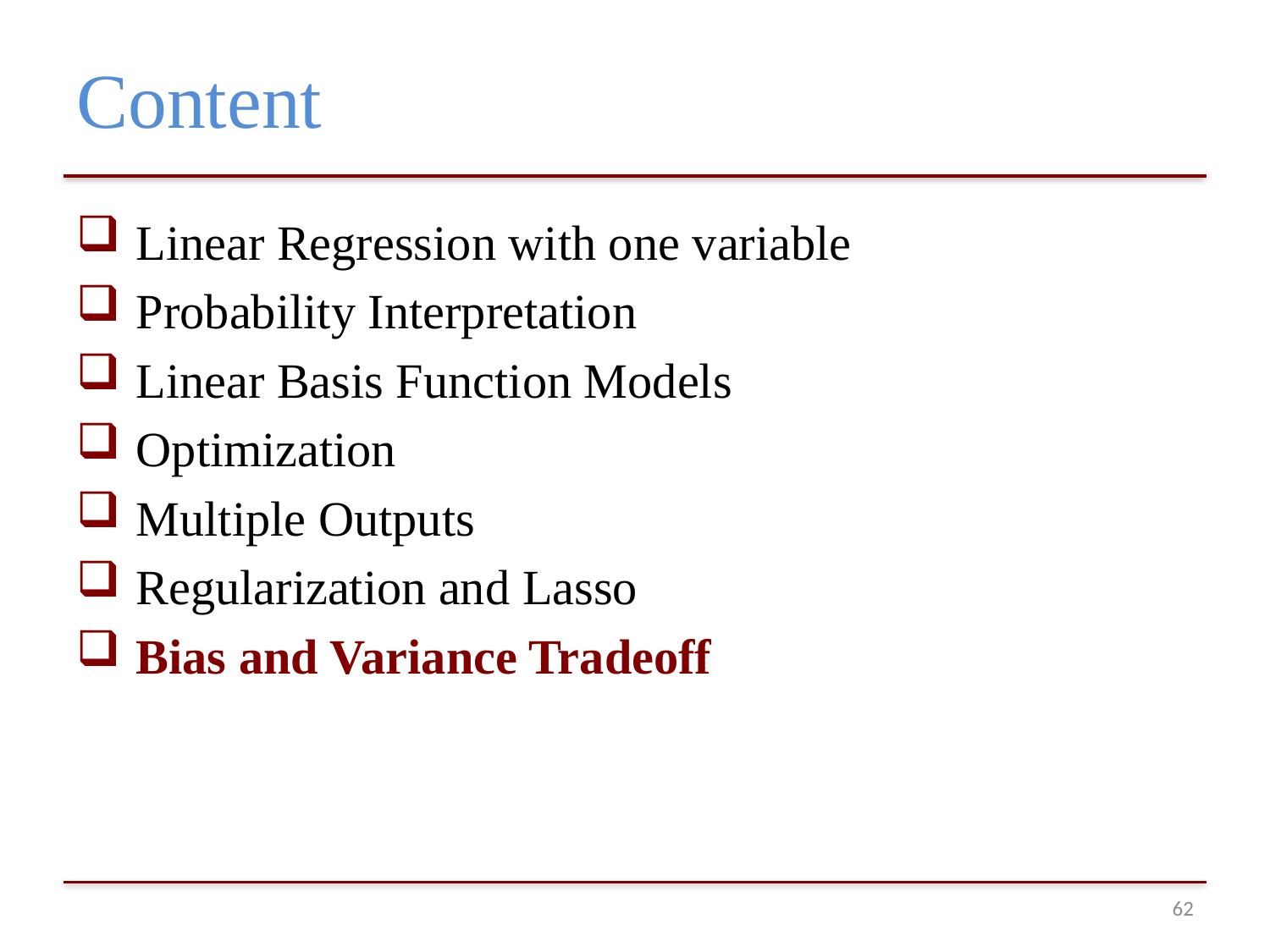

# Content
 Linear Regression with one variable
 Probability Interpretation
 Linear Basis Function Models
 Optimization
 Multiple Outputs
 Regularization and Lasso
 Bias and Variance Tradeoff
62